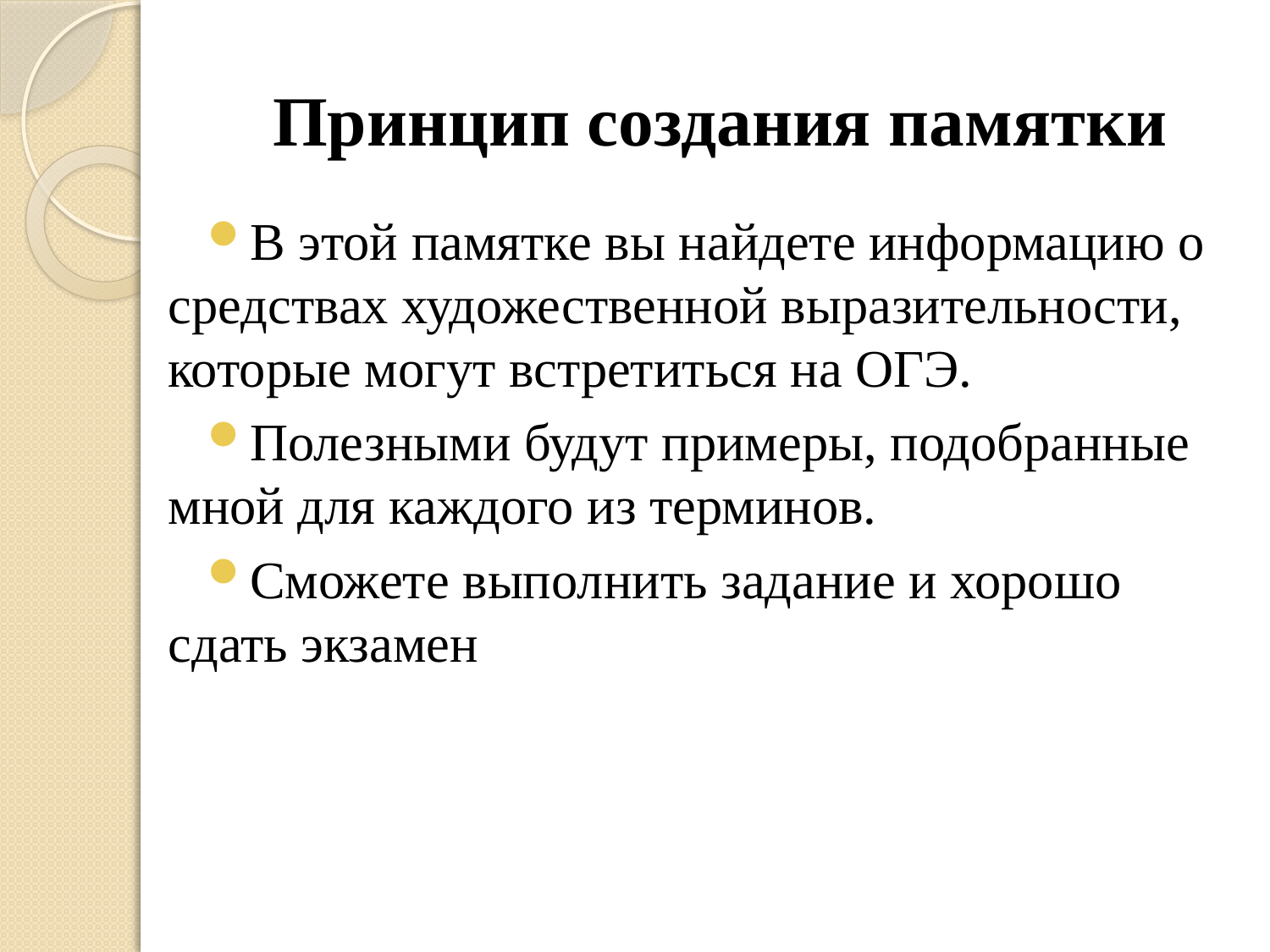

# Принцип создания памятки
В этой памятке вы найдете информацию о средствах художественной выразительности, которые могут встретиться на ОГЭ.
Полезными будут примеры, подобранные мной для каждого из терминов.
Сможете выполнить задание и хорошо сдать экзамен